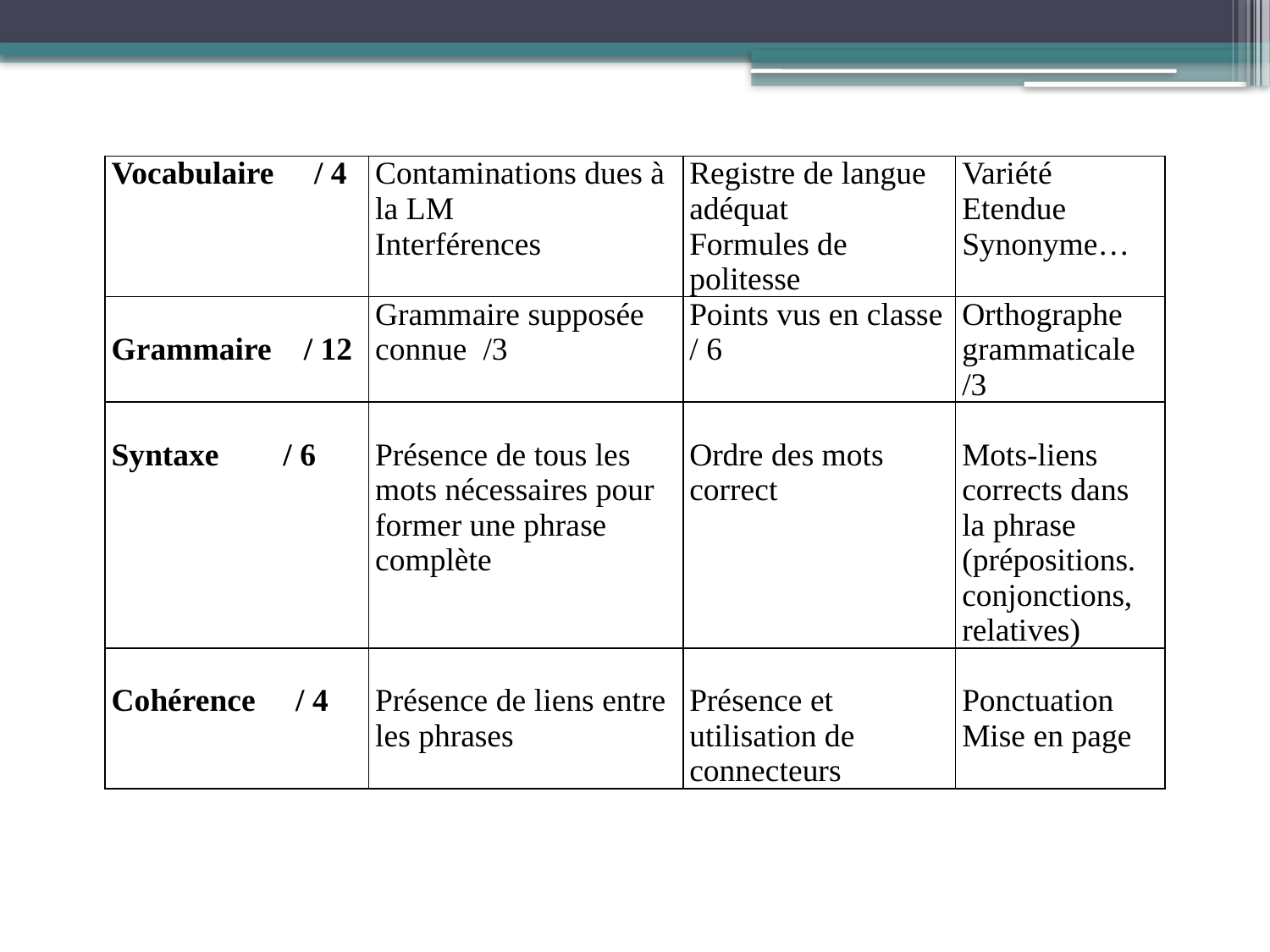

| Vocabulaire / 4 | Contaminations dues à la LM Interférences | Registre de langue adéquat Formules de politesse | Variété Etendue Synonyme… |
| --- | --- | --- | --- |
| Grammaire / 12 | Grammaire supposée connue /3 | Points vus en classe / 6 | Orthographe grammaticale /3 |
| Syntaxe / 6 | Présence de tous les mots nécessaires pour former une phrase complète | Ordre des mots correct | Mots-liens corrects dans la phrase (prépositions. conjonctions, relatives) |
| Cohérence / 4 | Présence de liens entre les phrases | Présence et utilisation de connecteurs | Ponctuation Mise en page |